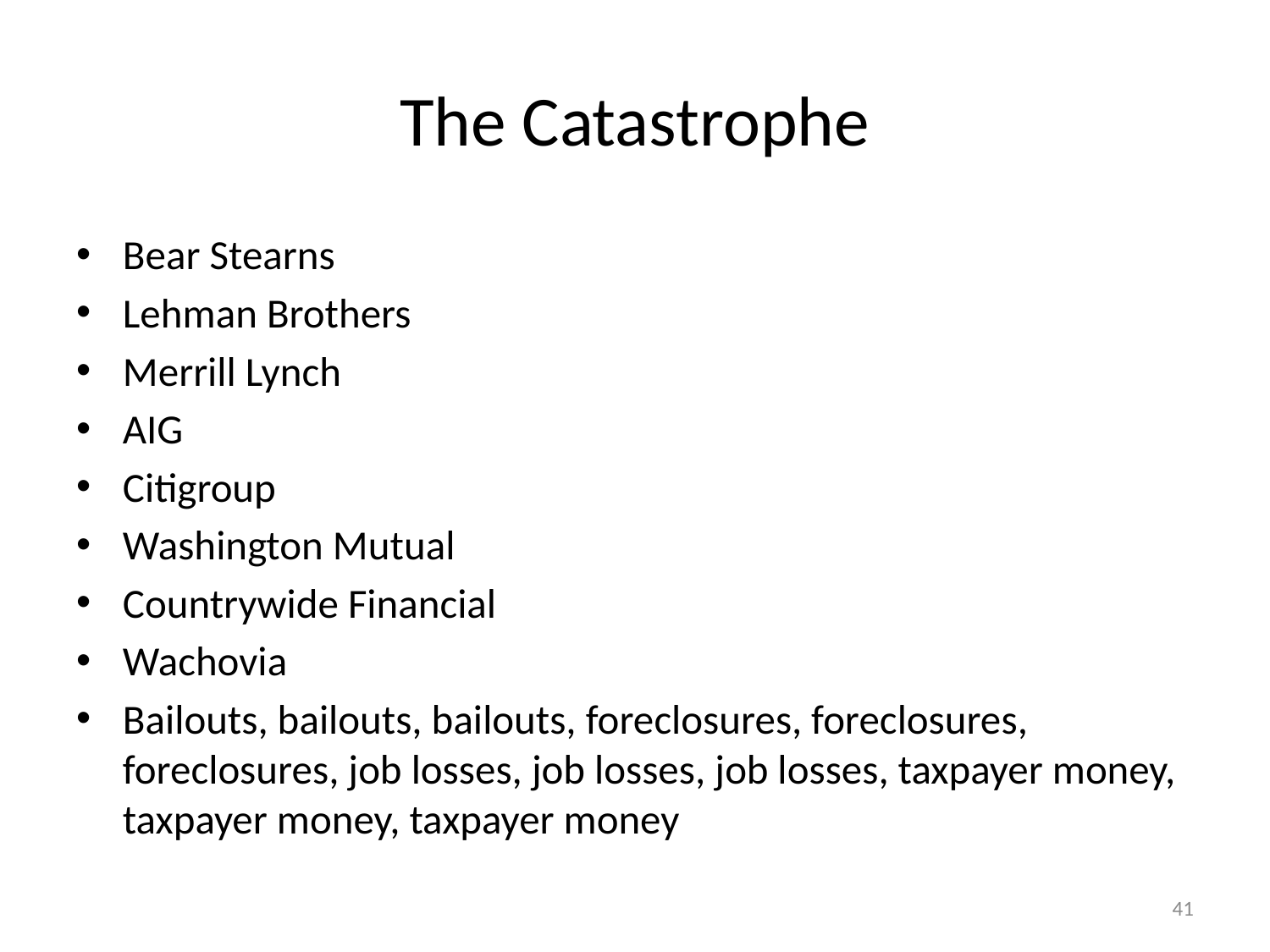

# The Catastrophe
Bear Stearns
Lehman Brothers
Merrill Lynch
AIG
Citigroup
Washington Mutual
Countrywide Financial
Wachovia
Bailouts, bailouts, bailouts, foreclosures, foreclosures, foreclosures, job losses, job losses, job losses, taxpayer money, taxpayer money, taxpayer money
41